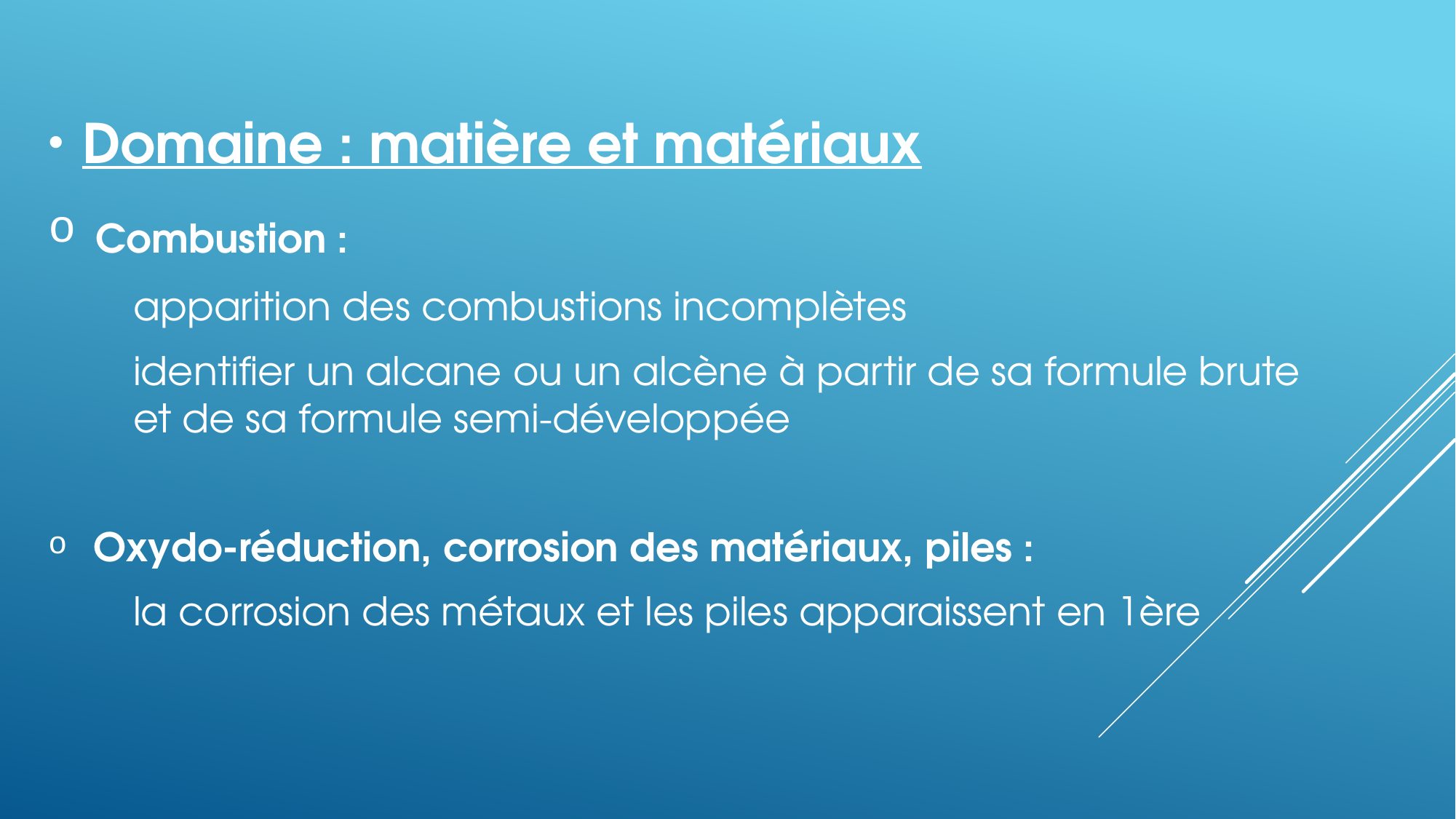

Domaine : matière et matériaux
 Combustion :
apparition des combustions incomplètes
identifier un alcane ou un alcène à partir de sa formule brute et de sa formule semi-développée

 Oxydo-réduction, corrosion des matériaux, piles :
la corrosion des métaux et les piles apparaissent en 1ère